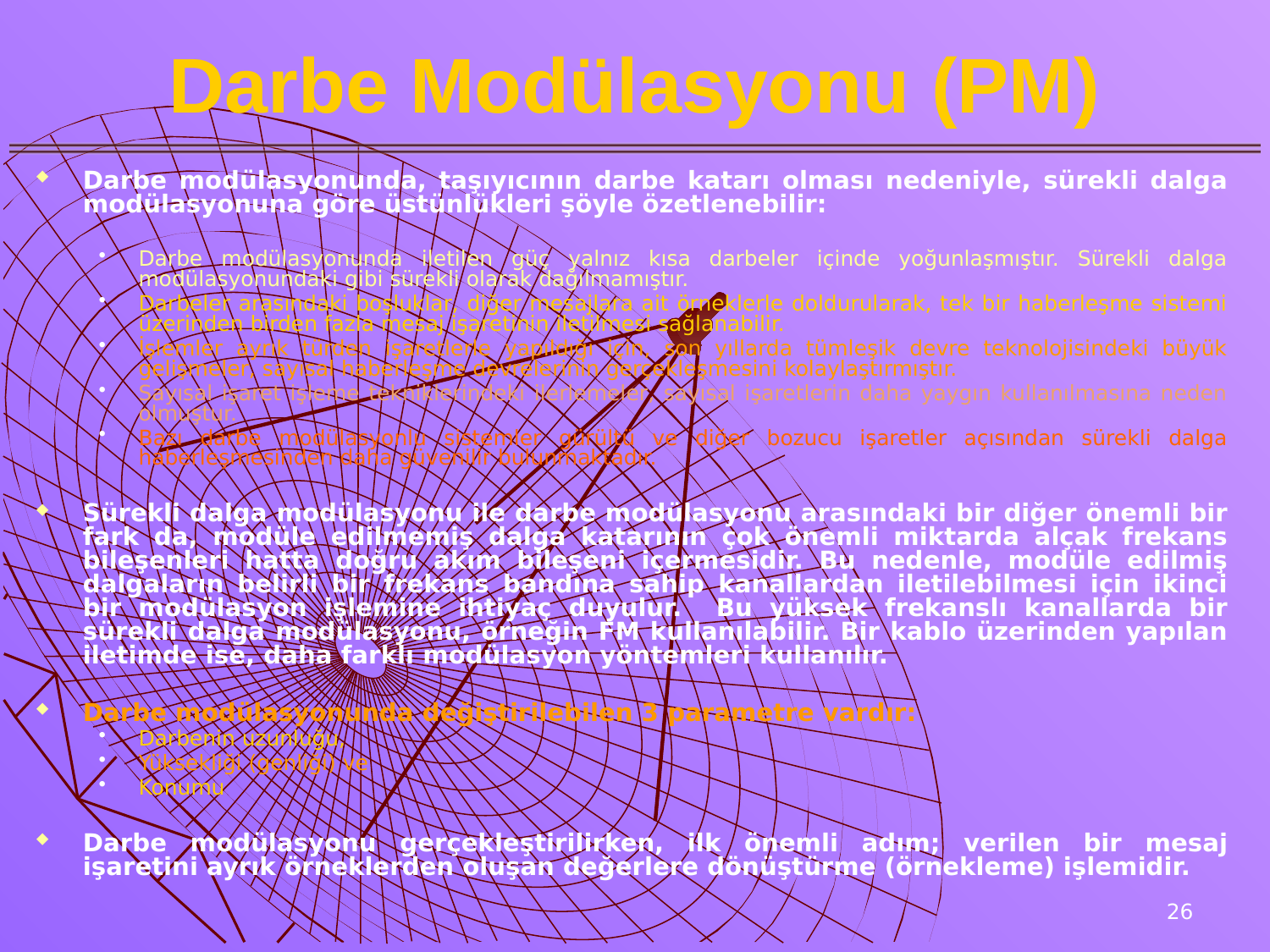

# Darbe Modülasyonu (PM)
Darbe modülasyonunda, taşıyıcının darbe katarı olması nedeniyle, sürekli dalga modülasyonuna göre üstünlükleri şöyle özetlenebilir:

Darbe modülasyonunda iletilen güç yalnız kısa darbeler içinde yoğunlaşmıştır. Sürekli dalga modülasyonundaki gibi sürekli olarak dağılmamıştır.
Darbeler arasındaki boşluklar, diğer mesajlara ait örneklerle doldurularak, tek bir haberleşme sistemi üzerinden birden fazla mesaj işaretinin iletilmesi sağlanabilir.
İşlemler ayrık türden işaretlerle yapıldığı için, son yıllarda tümleşik devre teknolojisindeki büyük gelişmeler, sayısal haberleşme devrelerinin gerçekleşmesini kolaylaştırmıştır.
Sayısal işaret işleme tekniklerindeki ilerlemeler, sayısal işaretlerin daha yaygın kullanılmasına neden olmuştur.
Bazı darbe modülasyonlu sistemler gürültü ve diğer bozucu işaretler açısından sürekli dalga haberleşmesinden daha güvenilir bulunmaktadır.

Sürekli dalga modülasyonu ile darbe modülasyonu arasındaki bir diğer önemli bir fark da, modüle edilmemiş dalga katarının çok önemli miktarda alçak frekans bileşenleri hatta doğru akım bileşeni içermesidir. Bu nedenle, modüle edilmiş dalgaların belirli bir frekans bandına sahip kanallardan iletilebilmesi için ikinci bir modülasyon işlemine ihtiyaç duyulur.  Bu yüksek frekanslı kanallarda bir sürekli dalga modülasyonu, örneğin FM kullanılabilir. Bir kablo üzerinden yapılan iletimde ise, daha farklı modülasyon yöntemleri kullanılır.

Darbe modülasyonunda değiştirilebilen 3 parametre vardır:
Darbenin uzunluğu,
Yüksekliği (genliği) ve
Konumu

Darbe modülasyonu gerçekleştirilirken, ilk önemli adım; verilen bir mesaj işaretini ayrık örneklerden oluşan değerlere dönüştürme (örnekleme) işlemidir.
26